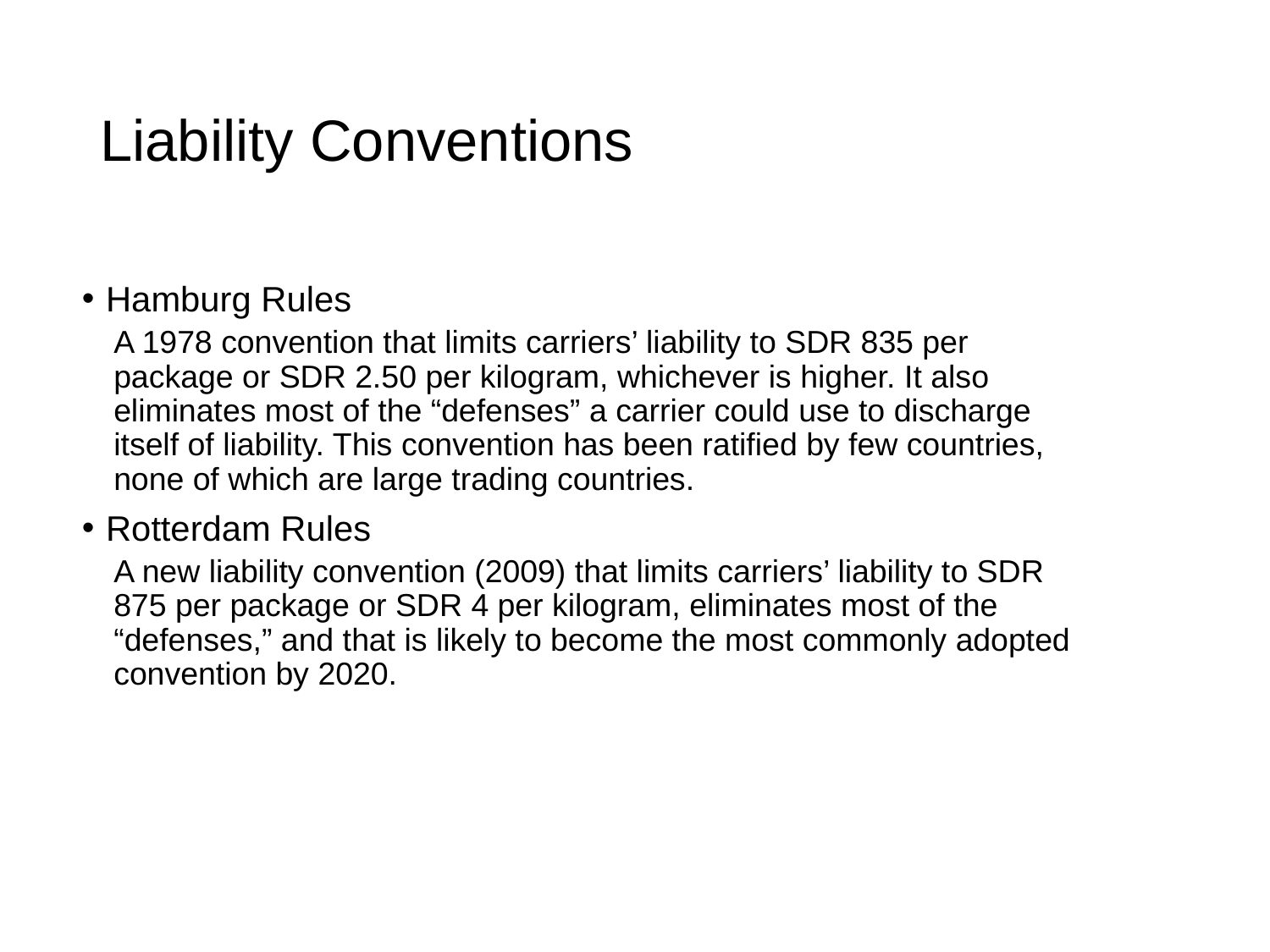

# Liability Conventions
Hamburg Rules
A 1978 convention that limits carriers’ liability to SDR 835 per package or SDR 2.50 per kilogram, whichever is higher. It also eliminates most of the “defenses” a carrier could use to discharge itself of liability. This convention has been ratified by few countries, none of which are large trading countries.
Rotterdam Rules
A new liability convention (2009) that limits carriers’ liability to SDR 875 per package or SDR 4 per kilogram, eliminates most of the “defenses,” and that is likely to become the most commonly adopted convention by 2020.